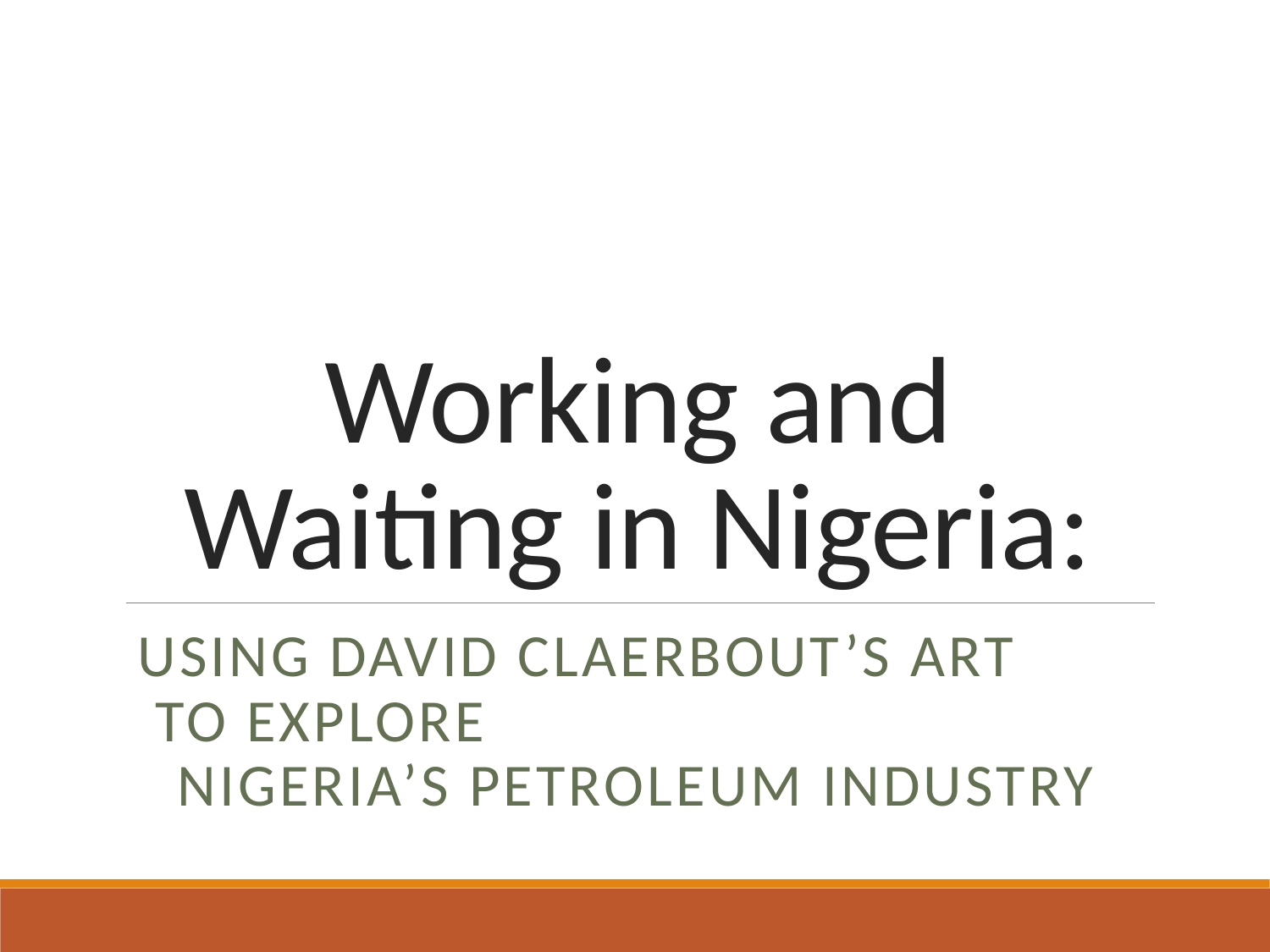

# Working and Waiting in Nigeria:
Using David Claerbout’s Art        to Explore                                      Nigeria’s Petroleum Industry